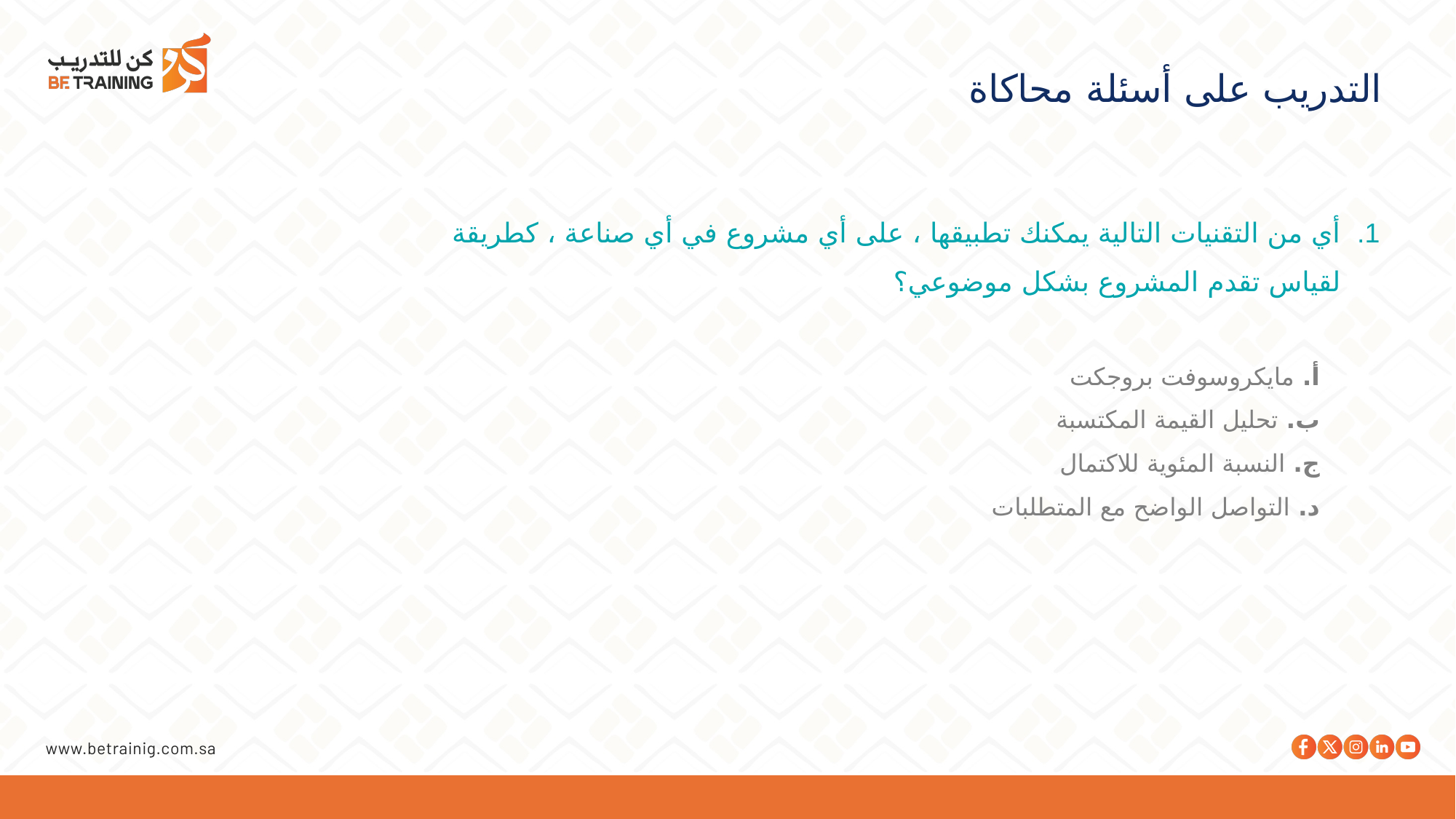

التدريب على أسئلة محاكاة
أي من التقنيات التالية يمكنك تطبيقها ، على أي مشروع في أي صناعة ، كطريقة لقياس تقدم المشروع بشكل موضوعي؟

 أ. مايكروسوفت بروجكت
 ب. تحليل القيمة المكتسبة
 ج. النسبة المئوية للاكتمال
 د. التواصل الواضح مع المتطلبات